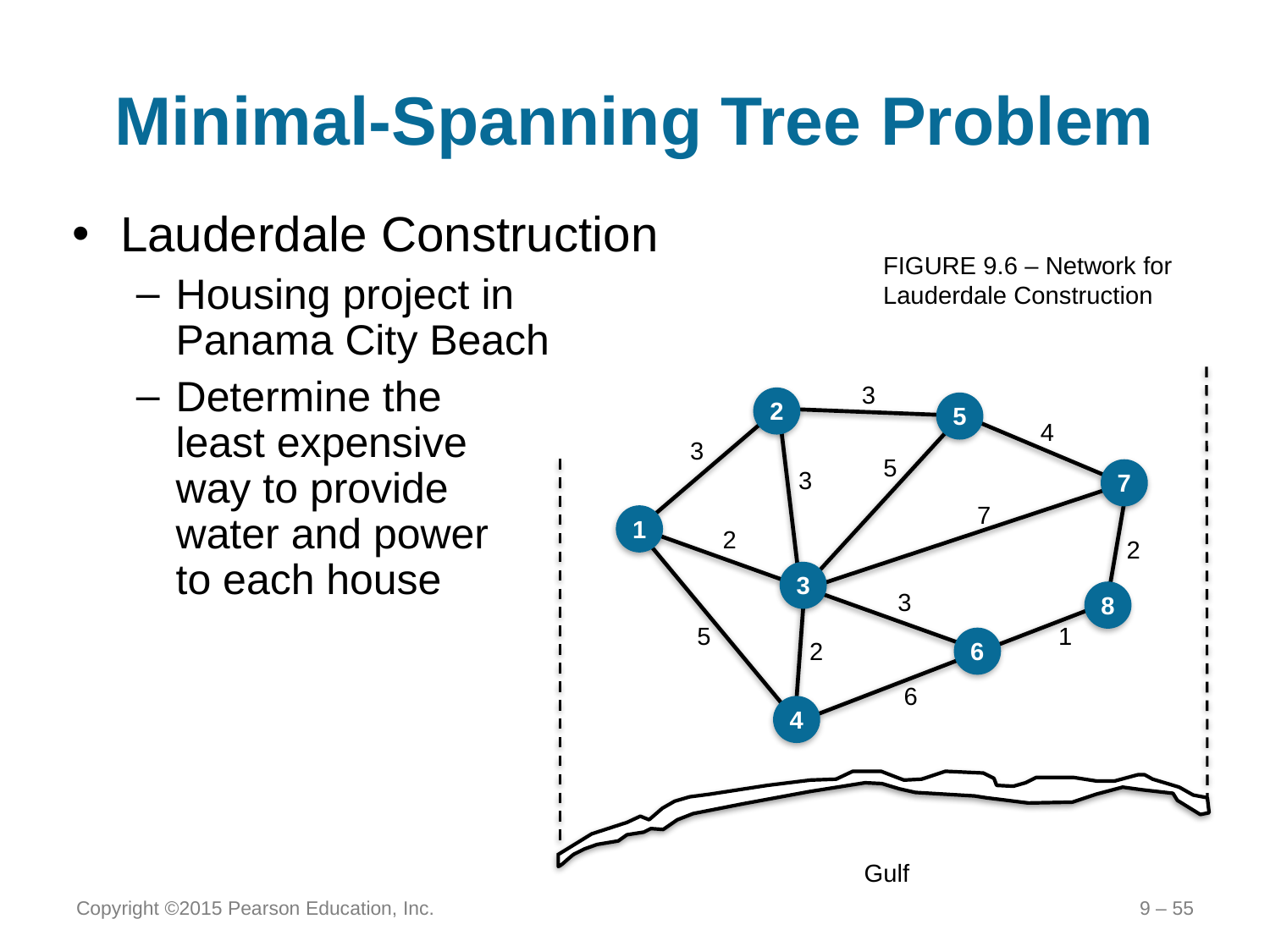

# Minimal-Spanning Tree Problem
Lauderdale Construction
Housing project in
Panama City Beach
Determine the
least expensive
way to provide
water and power
to each house
FIGURE 9.6 – Network for Lauderdale Construction
3

2

5
4
3
5
3

7
7

1
2
2

3
3

8
5
1

6
2
6

4

Gulf
Copyright ©2015 Pearson Education, Inc.
9 – 55